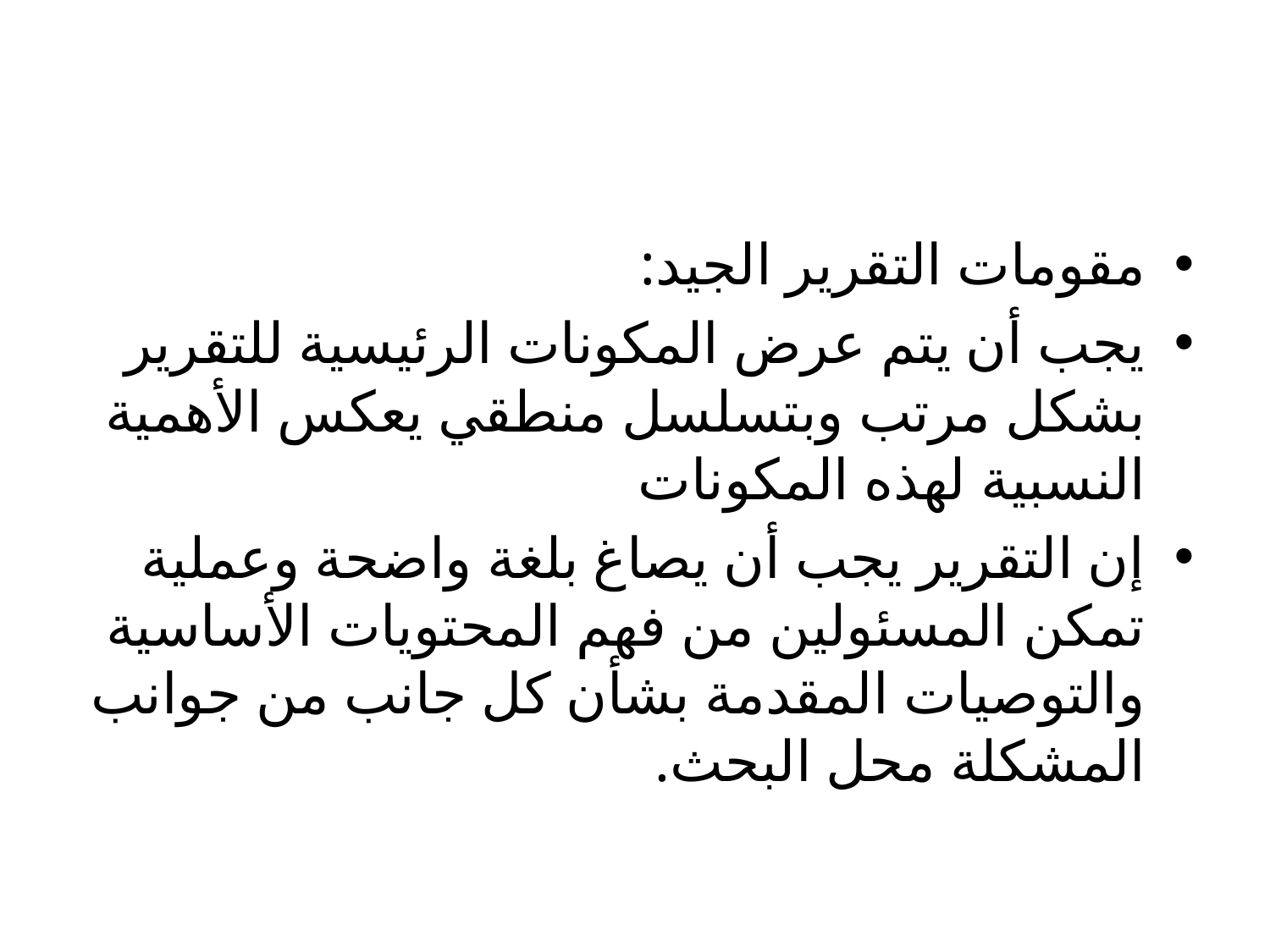

#
مقومات التقرير الجيد:
يجب أن يتم عرض المكونات الرئيسية للتقرير بشكل مرتب وبتسلسل منطقي يعكس الأهمية النسبية لهذه المكونات
إن التقرير يجب أن يصاغ بلغة واضحة وعملية تمكن المسئولين من فهم المحتويات الأساسية والتوصيات المقدمة بشأن كل جانب من جوانب المشكلة محل البحث.